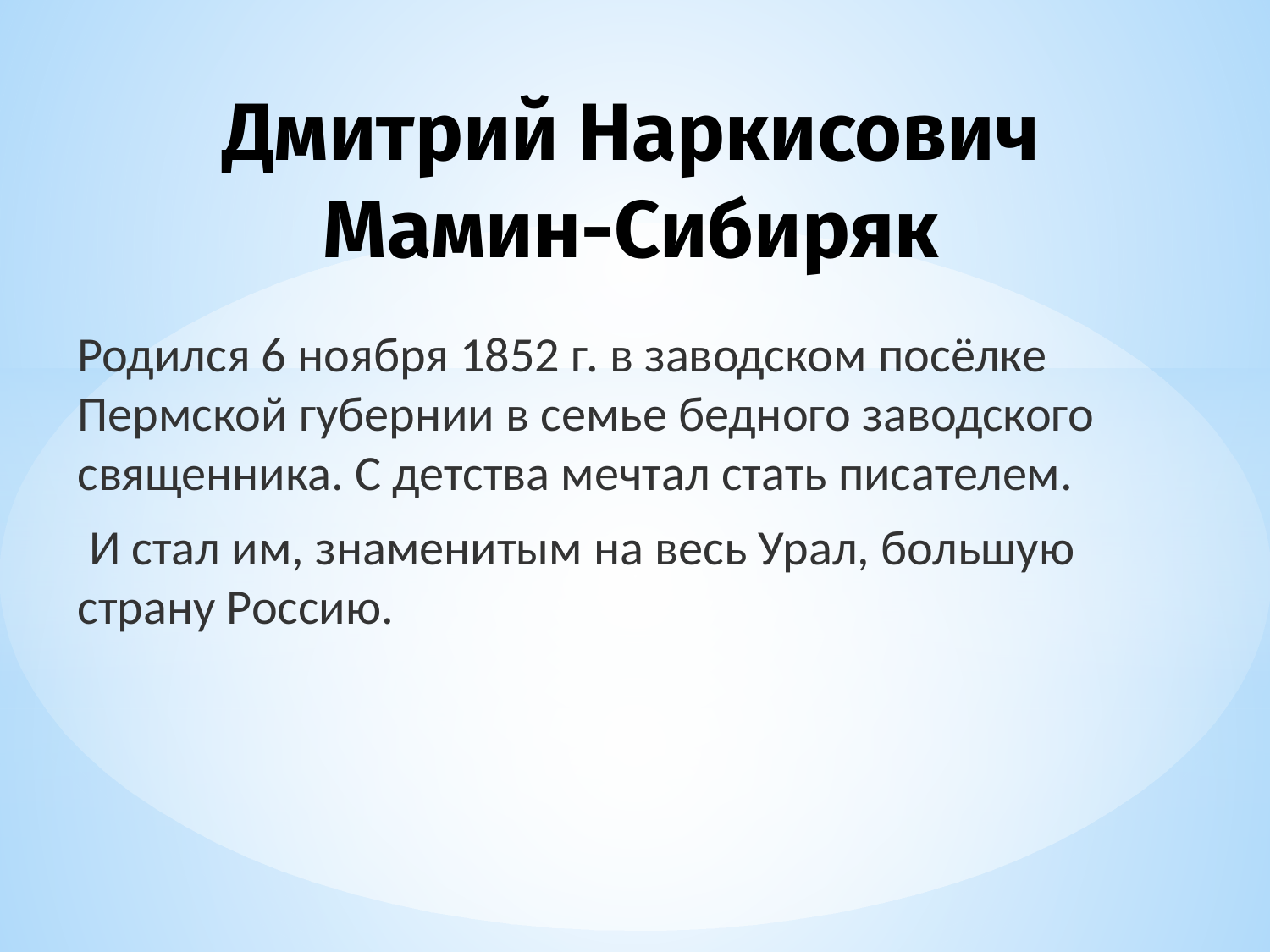

# Дмитрий Наркисович Мамин-Сибиряк
Родился 6 ноября 1852 г. в заводском посёлке Пермской губернии в семье бедного заводского священника. С детства мечтал стать писателем.
 И стал им, знаменитым на весь Урал, большую страну Россию.